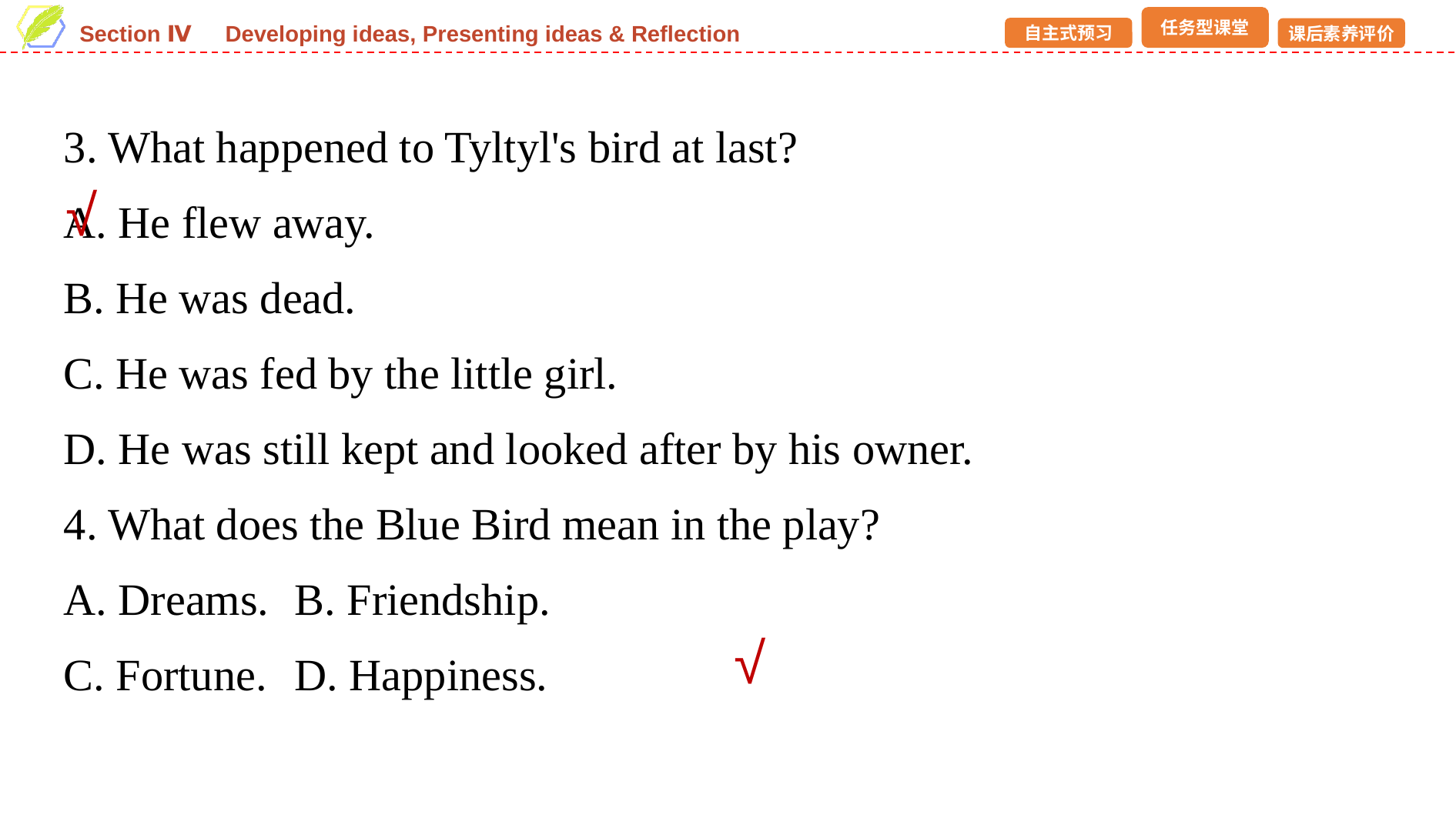

3. What happened to Tyltyl's bird at last?
A. He flew away.
B. He was dead.
C. He was fed by the little girl.
D. He was still kept and looked after by his owner.
4. What does the Blue Bird mean in the play?
A. Dreams. 	B. Friendship.
C. Fortune. 	D. Happiness.
√
√